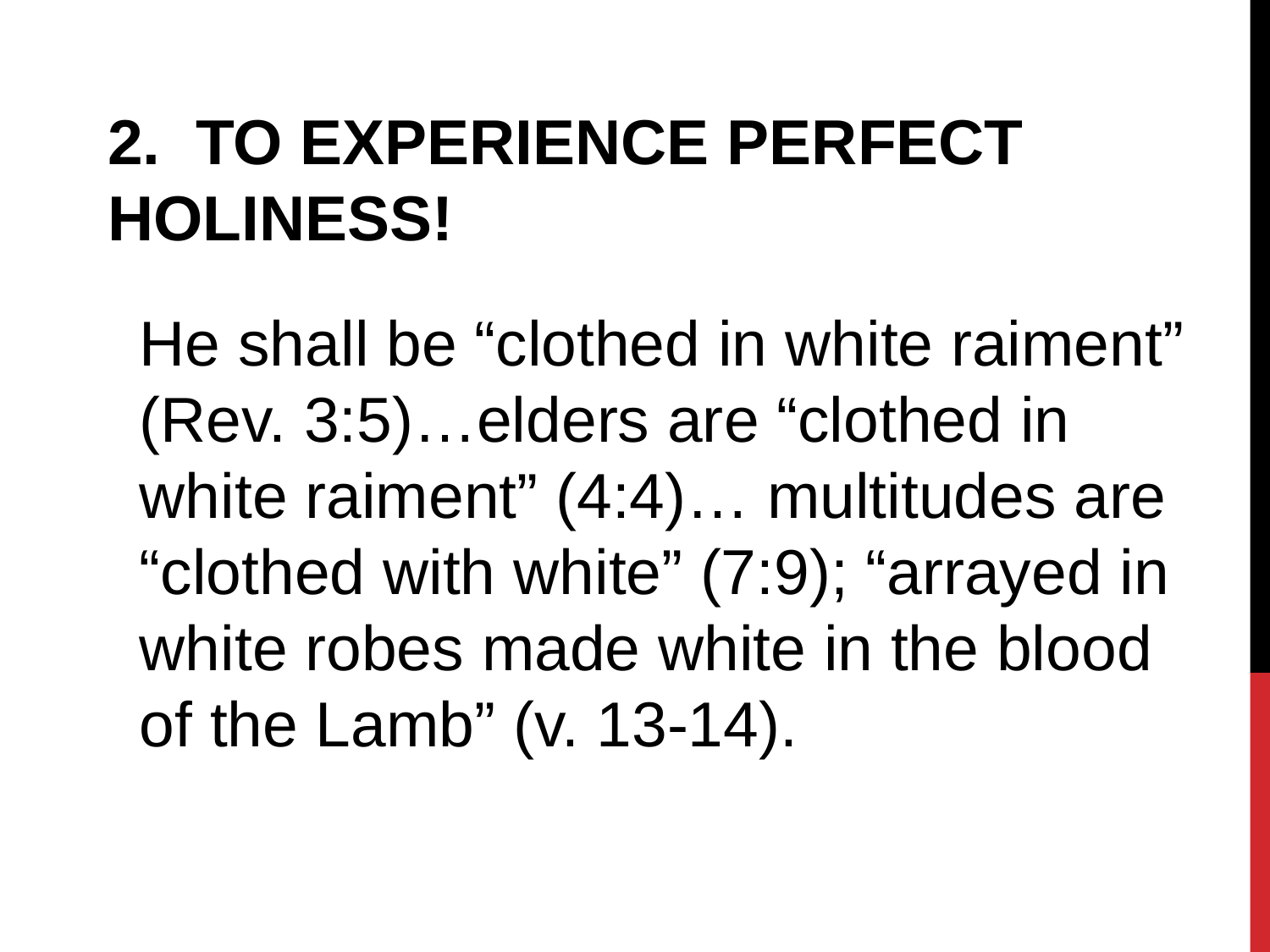

2.  TO EXPERIENCE PERFECT HOLINESS!
He shall be “clothed in white raiment” (Rev. 3:5)…elders are “clothed in white raiment” (4:4)… multitudes are “clothed with white” (7:9); “arrayed in white robes made white in the blood of the Lamb” (v. 13-14).